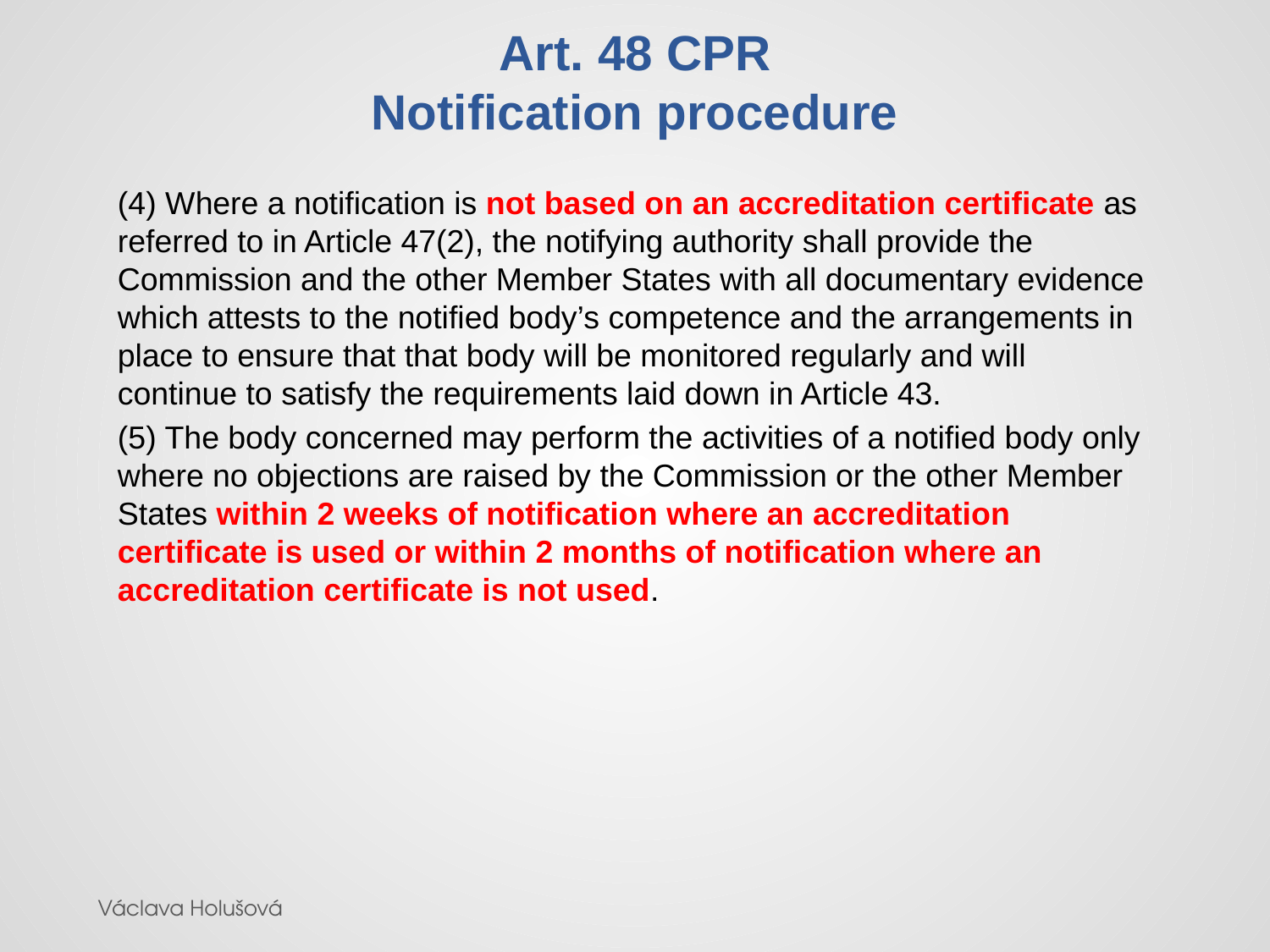

# Art. 48 CPR Notification procedure
(4) Where a notification is not based on an accreditation certificate as referred to in Article 47(2), the notifying authority shall provide the Commission and the other Member States with all documentary evidence which attests to the notified body’s competence and the arrangements in place to ensure that that body will be monitored regularly and will continue to satisfy the requirements laid down in Article 43.
(5) The body concerned may perform the activities of a notified body only where no objections are raised by the Commission or the other Member States within 2 weeks of notification where an accreditation certificate is used or within 2 months of notification where an accreditation certificate is not used.
Václava Holušová